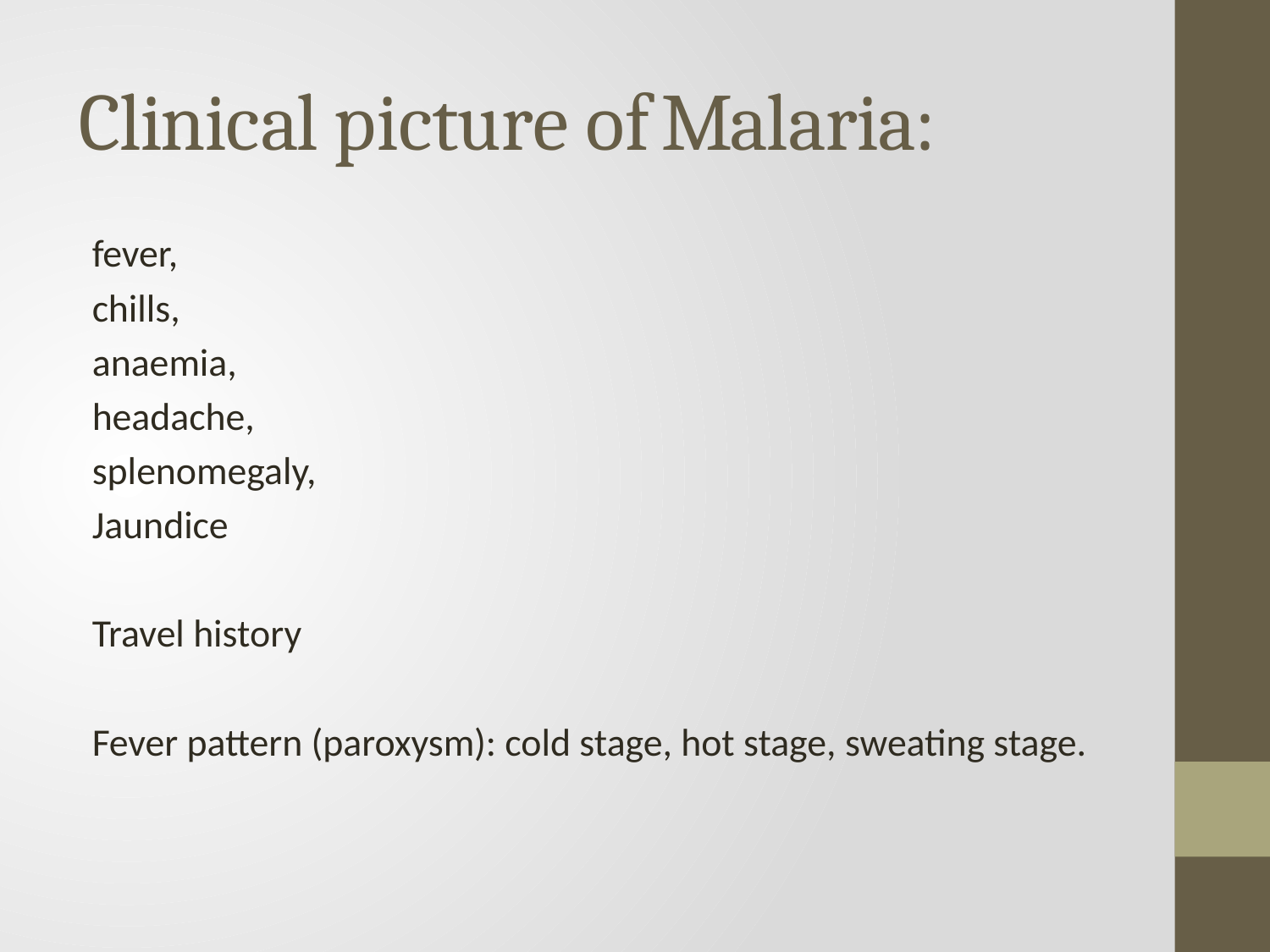

# Clinical picture of Malaria:
fever,
chills,
anaemia,
headache,
splenomegaly,
Jaundice

Travel history

Fever pattern (paroxysm): cold stage, hot stage, sweating stage.